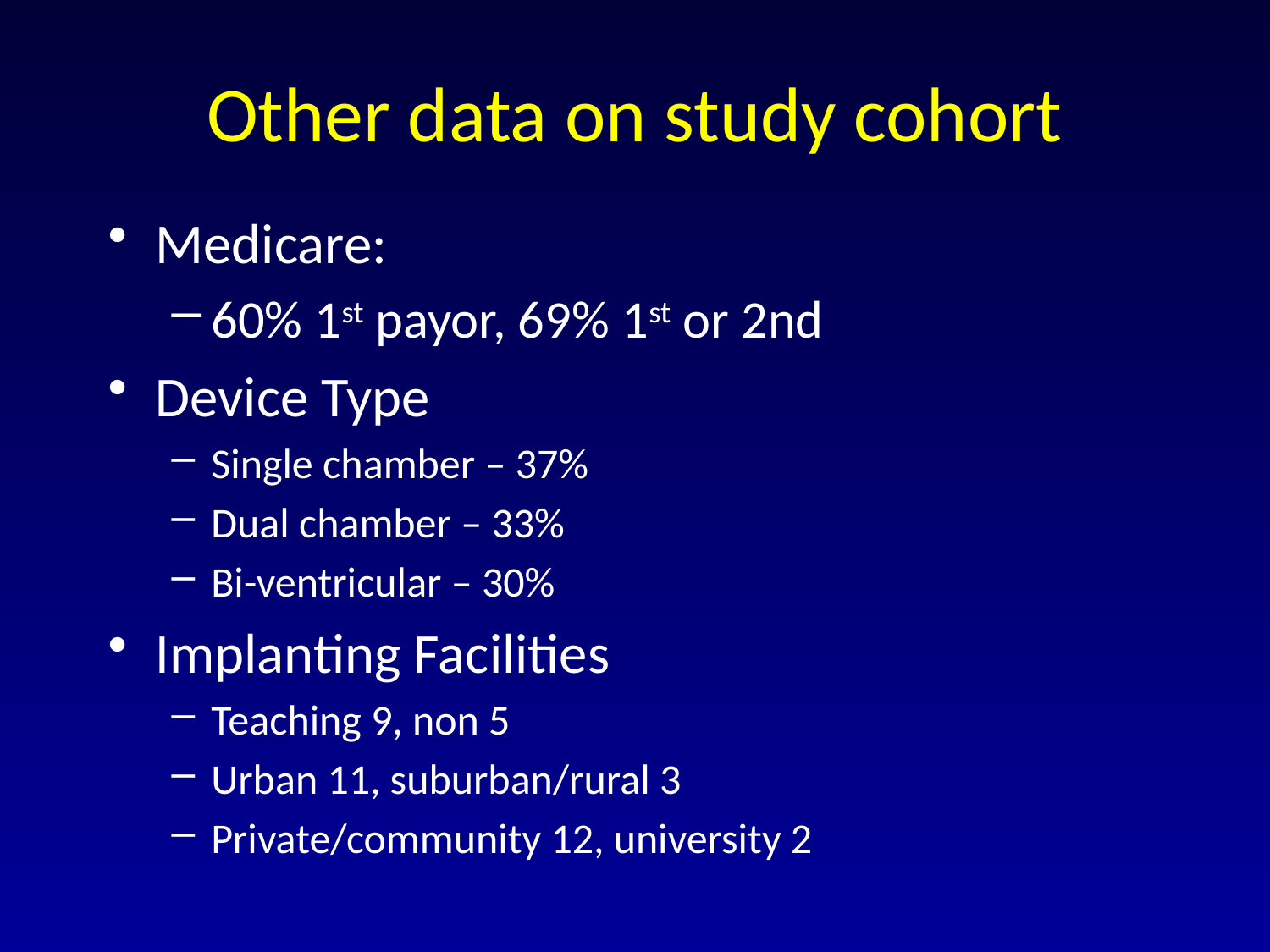

# Other data on study cohort
Medicare:
60% 1st payor, 69% 1st or 2nd
Device Type
Single chamber – 37%
Dual chamber – 33%
Bi-ventricular – 30%
Implanting Facilities
Teaching 9, non 5
Urban 11, suburban/rural 3
Private/community 12, university 2